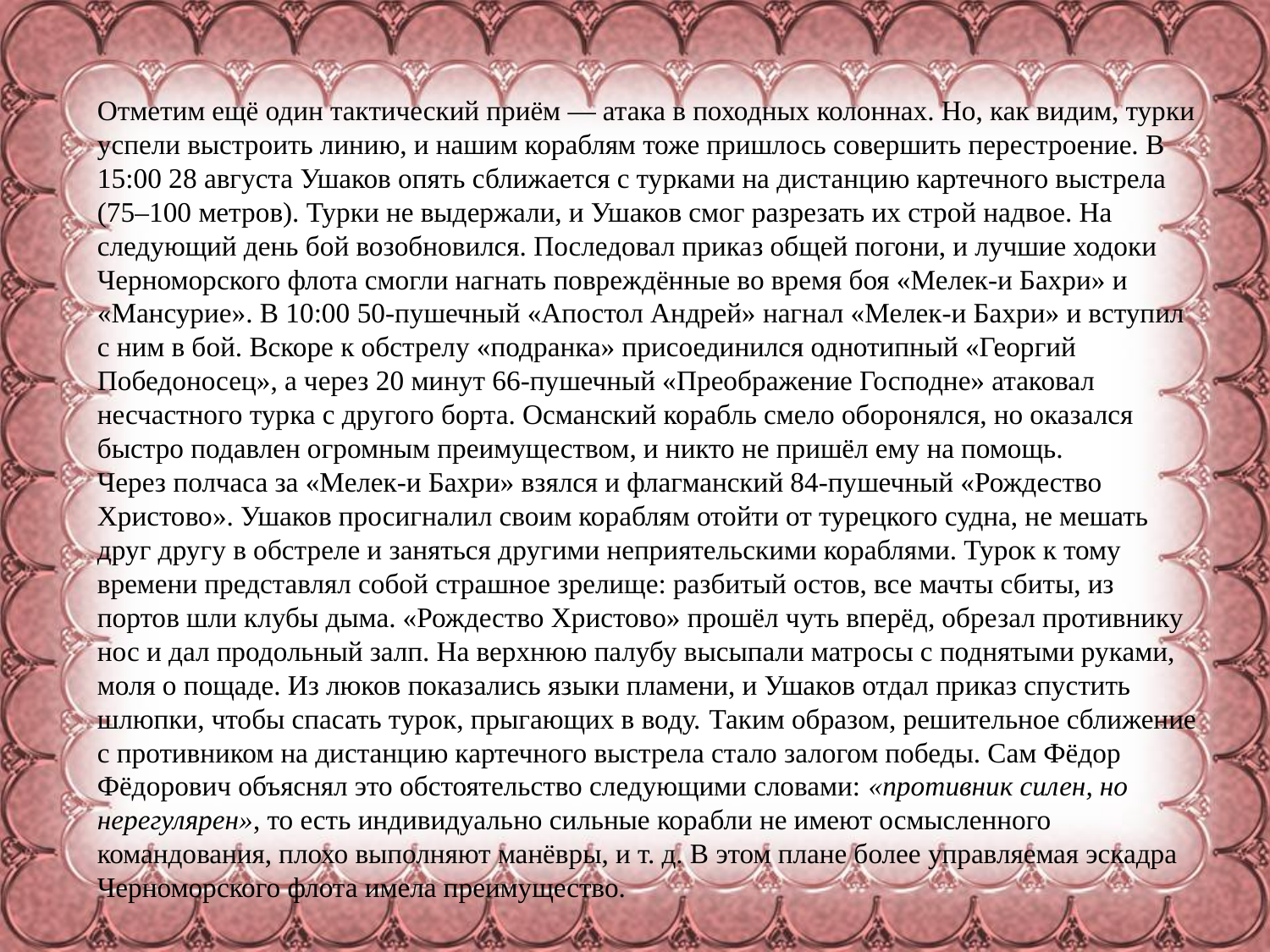

Отметим ещё один тактический приём — атака в походных колоннах. Но, как видим, турки успели выстроить линию, и нашим кораблям тоже пришлось совершить перестроение. В 15:00 28 августа Ушаков опять сближается с турками на дистанцию картечного выстрела (75–100 метров). Турки не выдержали, и Ушаков смог разрезать их строй надвое. На следующий день бой возобновился. Последовал приказ общей погони, и лучшие ходоки Черноморского флота смогли нагнать повреждённые во время боя «Мелек-и Бахри» и «Мансурие». В 10:00 50-пушечный «Апостол Андрей» нагнал «Мелек-и Бахри» и вступил с ним в бой. Вскоре к обстрелу «подранка» присоединился однотипный «Георгий Победоносец», а через 20 минут 66-пушечный «Преображение Господне» атаковал несчастного турка с другого борта. Османский корабль смело оборонялся, но оказался быстро подавлен огромным преимуществом, и никто не пришёл ему на помощь.
Через полчаса за «Мелек-и Бахри» взялся и флагманский 84-пушечный «Рождество Христово». Ушаков просигналил своим кораблям отойти от турецкого судна, не мешать друг другу в обстреле и заняться другими неприятельскими кораблями. Турок к тому времени представлял собой страшное зрелище: разбитый остов, все мачты сбиты, из портов шли клубы дыма. «Рождество Христово» прошёл чуть вперёд, обрезал противнику нос и дал продольный залп. На верхнюю палубу высыпали матросы с поднятыми руками, моля о пощаде. Из люков показались языки пламени, и Ушаков отдал приказ спустить шлюпки, чтобы спасать турок, прыгающих в воду. Таким образом, решительное сближение с противником на дистанцию картечного выстрела стало залогом победы. Сам Фёдор Фёдорович объяснял это обстоятельство следующими словами: «противник силен, но нерегулярен», то есть индивидуально сильные корабли не имеют осмысленного командования, плохо выполняют манёвры, и т. д. В этом плане более управляемая эскадра Черноморского флота имела преимущество.